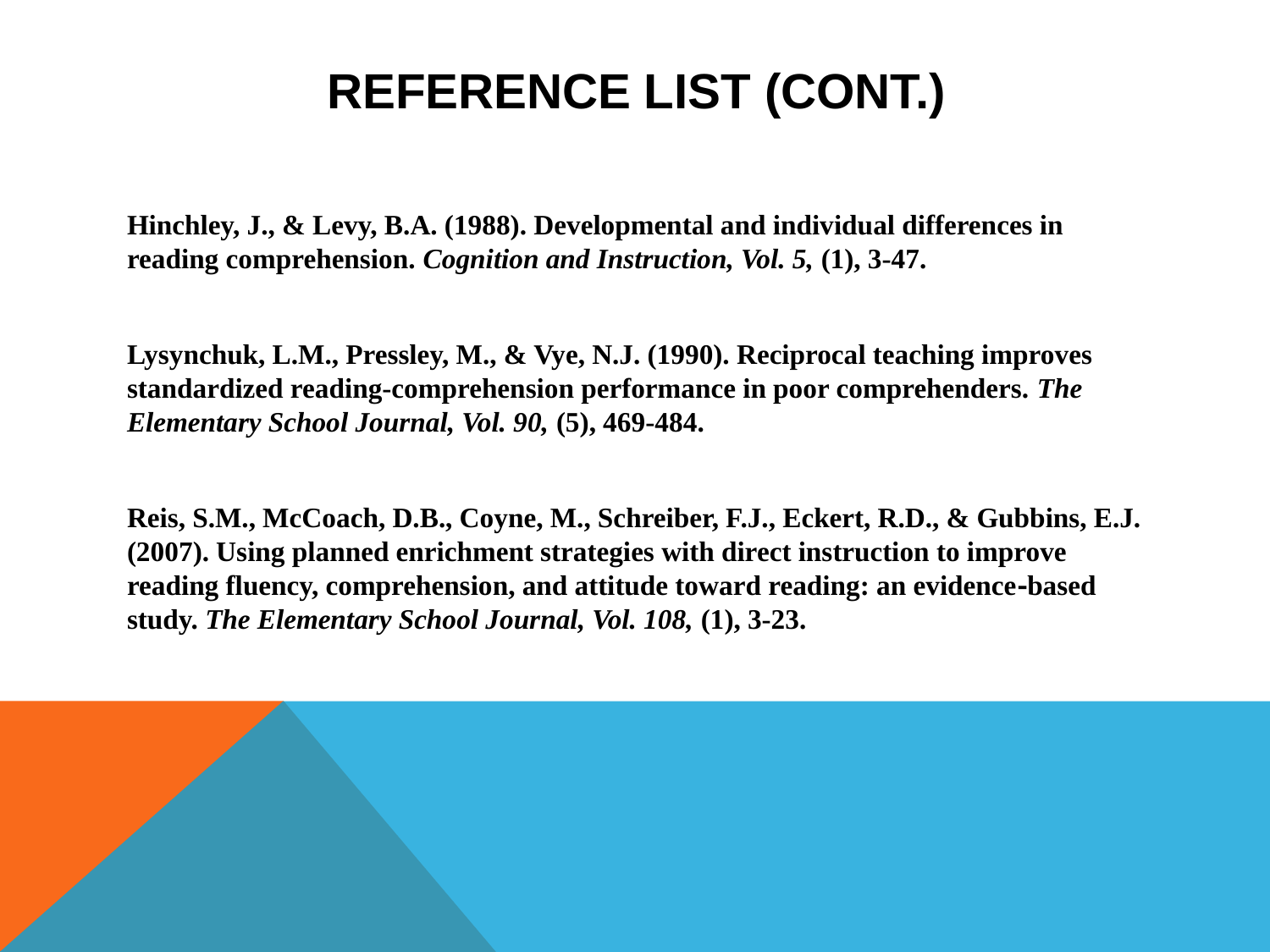

# Reference List (Cont.)

Hinchley, J., & Levy, B.A. (1988). Developmental and individual differences in reading comprehension. Cognition and Instruction, Vol. 5, (1), 3-47.

Lysynchuk, L.M., Pressley, M., & Vye, N.J. (1990). Reciprocal teaching improves standardized reading-comprehension performance in poor comprehenders. The Elementary School Journal, Vol. 90, (5), 469-484.

Reis, S.M., McCoach, D.B., Coyne, M., Schreiber, F.J., Eckert, R.D., & Gubbins, E.J. (2007). Using planned enrichment strategies with direct instruction to improve reading fluency, comprehension, and attitude toward reading: an evidence‐based study. The Elementary School Journal, Vol. 108, (1), 3-23.